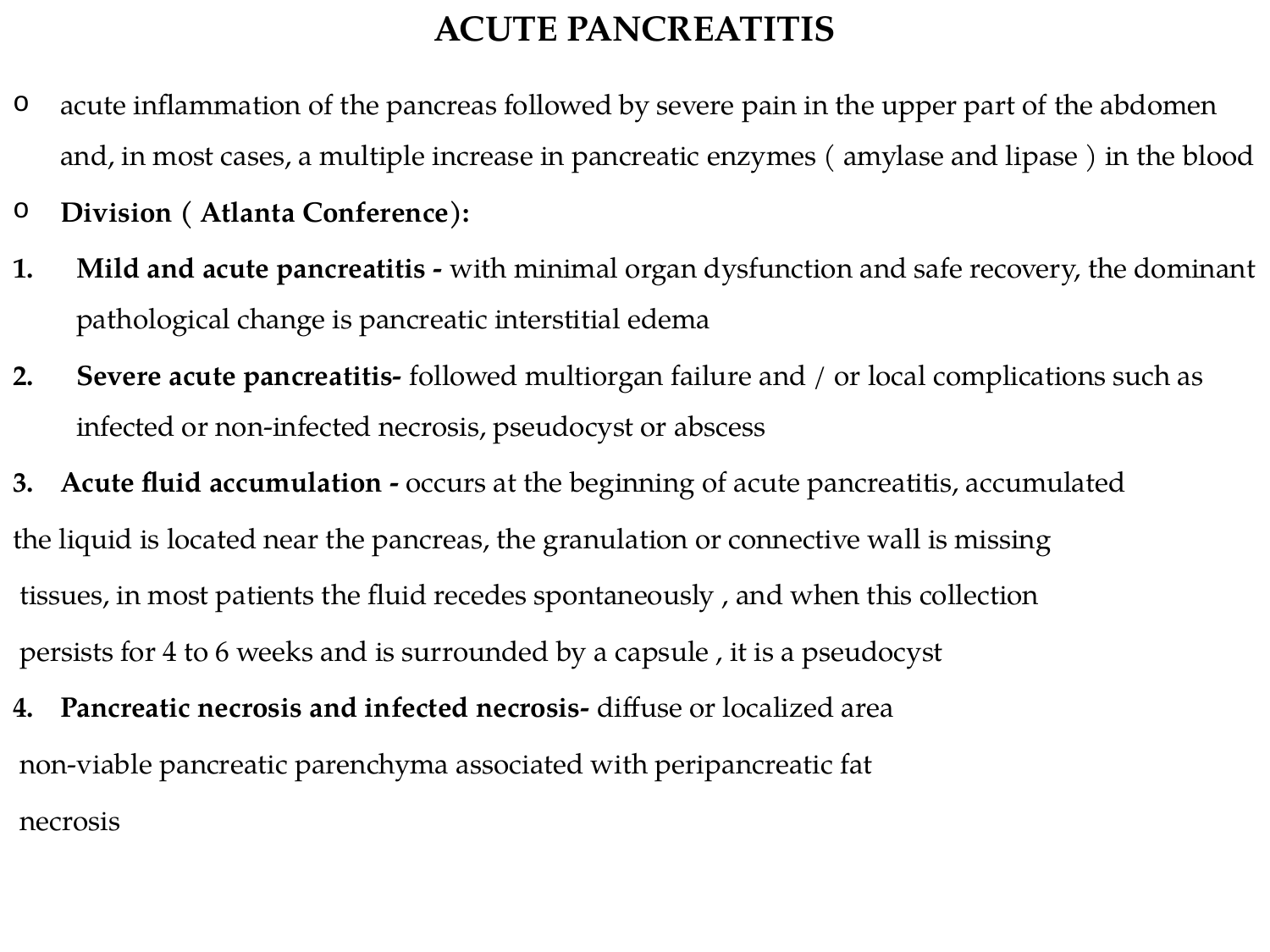

ACUTE PANCREATITIS
acute inflammation of the pancreas followed by severe pain in the upper part of the abdomen and, in most cases, a multiple increase in pancreatic enzymes ( amylase and lipase ) in the blood
Division ( Atlanta Conference):
Mild and acute pancreatitis - with minimal organ dysfunction and safe recovery, the dominant pathological change is pancreatic interstitial edema
Severe acute pancreatitis- followed multiorgan failure and / or local complications such as infected or non-infected necrosis, pseudocyst or abscess
Acute fluid accumulation - occurs at the beginning of acute pancreatitis, accumulated
the liquid is located near the pancreas, the granulation or connective wall is missing
 tissues, in most patients the fluid recedes spontaneously , and when this collection
 persists for 4 to 6 weeks and is surrounded by a capsule , it is a pseudocyst
Pancreatic necrosis and infected necrosis- diffuse or localized area
 non-viable pancreatic parenchyma associated with peripancreatic fat
 necrosis